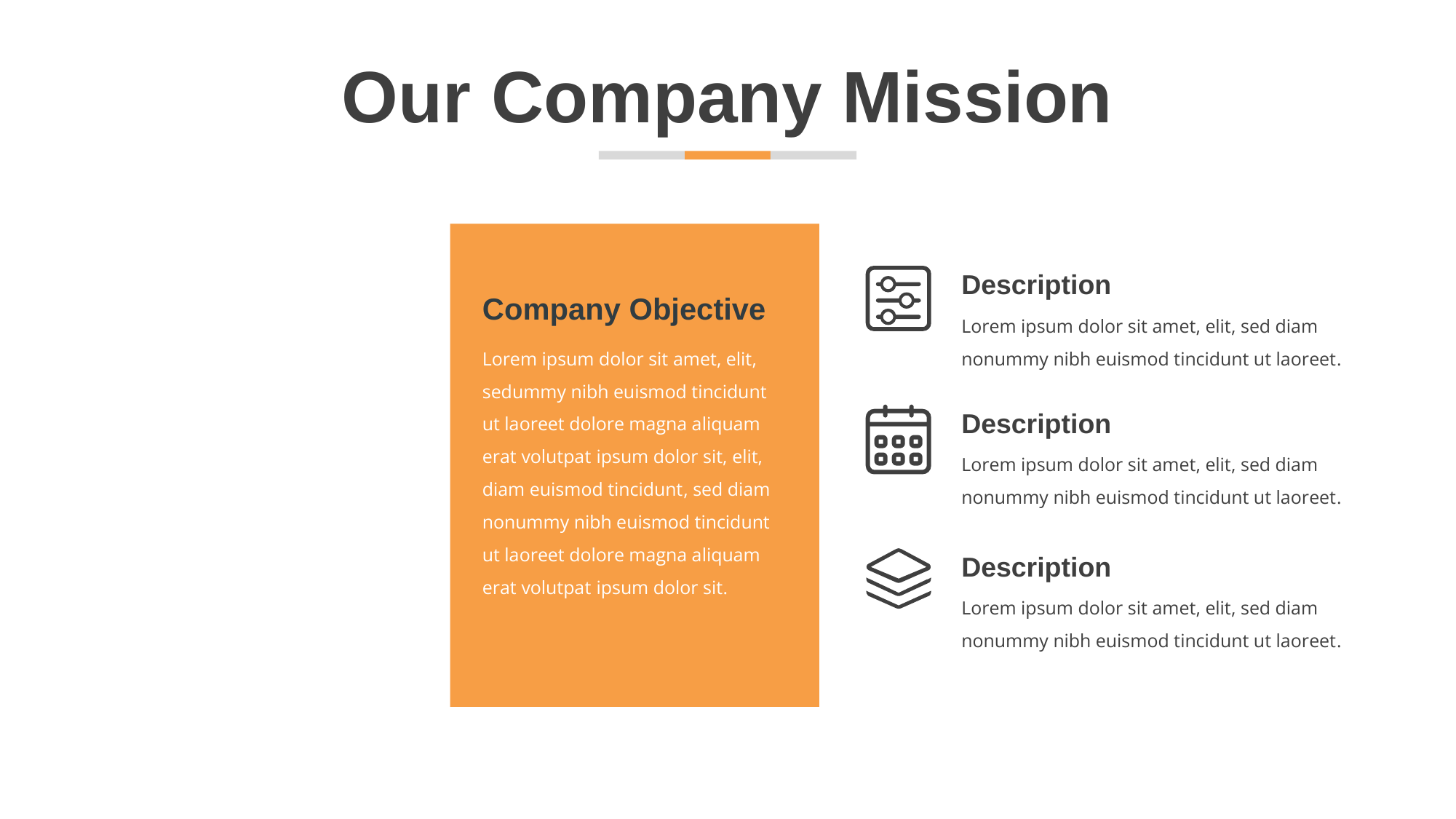

# Our Company Mission

Description
Company Objective

Lorem ipsum dolor sit amet, elit, sed diam nonummy nibh euismod tincidunt ut laoreet.
Lorem ipsum dolor sit amet, elit, sedummy nibh euismod tincidunt ut laoreet dolore magna aliquam erat volutpat ipsum dolor sit, elit, diam euismod tincidunt, sed diam nonummy nibh euismod tincidunt ut laoreet dolore magna aliquam erat volutpat ipsum dolor sit.
Description

Lorem ipsum dolor sit amet, elit, sed diam nonummy nibh euismod tincidunt ut laoreet.

Description
Lorem ipsum dolor sit amet, elit, sed diam nonummy nibh euismod tincidunt ut laoreet.